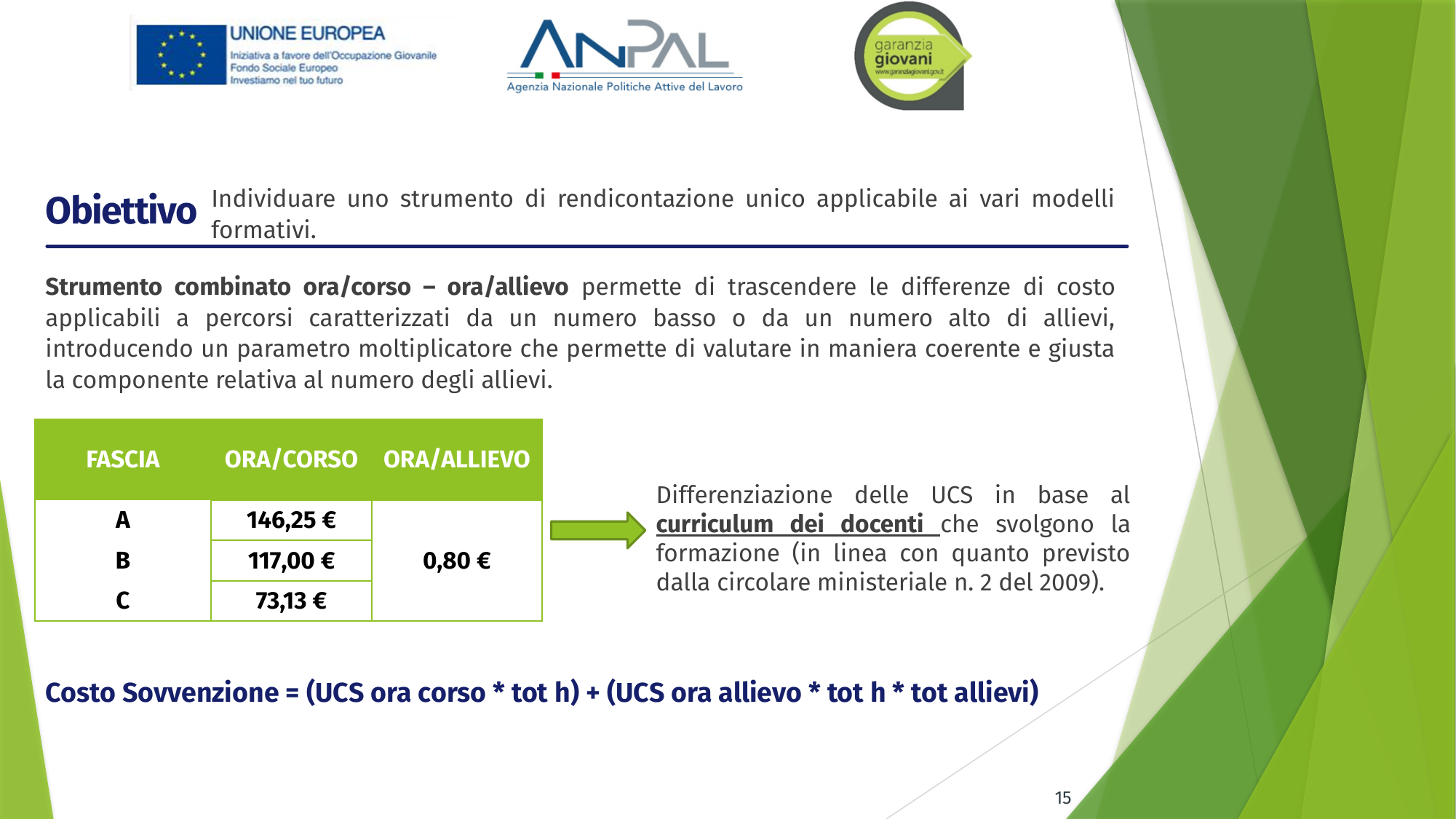

Individuare uno strumento di rendicontazione unico applicabile ai vari modelli formativi.
Obiettivo
Strumento combinato ora/corso – ora/allievo permette di trascendere le differenze di costo applicabili a percorsi caratterizzati da un numero basso o da un numero alto di allievi, introducendo un parametro moltiplicatore che permette di valutare in maniera coerente e giusta la componente relativa al numero degli allievi.
| FASCIA | ORA/CORSO | ORA/ALLIEVO |
| --- | --- | --- |
| A | 146,25 € | 0,80 € |
| B | 117,00 € |  |
| C | 73,13 € |  |
Differenziazione delle UCS in base al curriculum dei docenti che svolgono la formazione (in linea con quanto previsto dalla circolare ministeriale n. 2 del 2009).

Costo Sovvenzione = (UCS ora corso * tot h) + (UCS ora allievo * tot h * tot allievi)